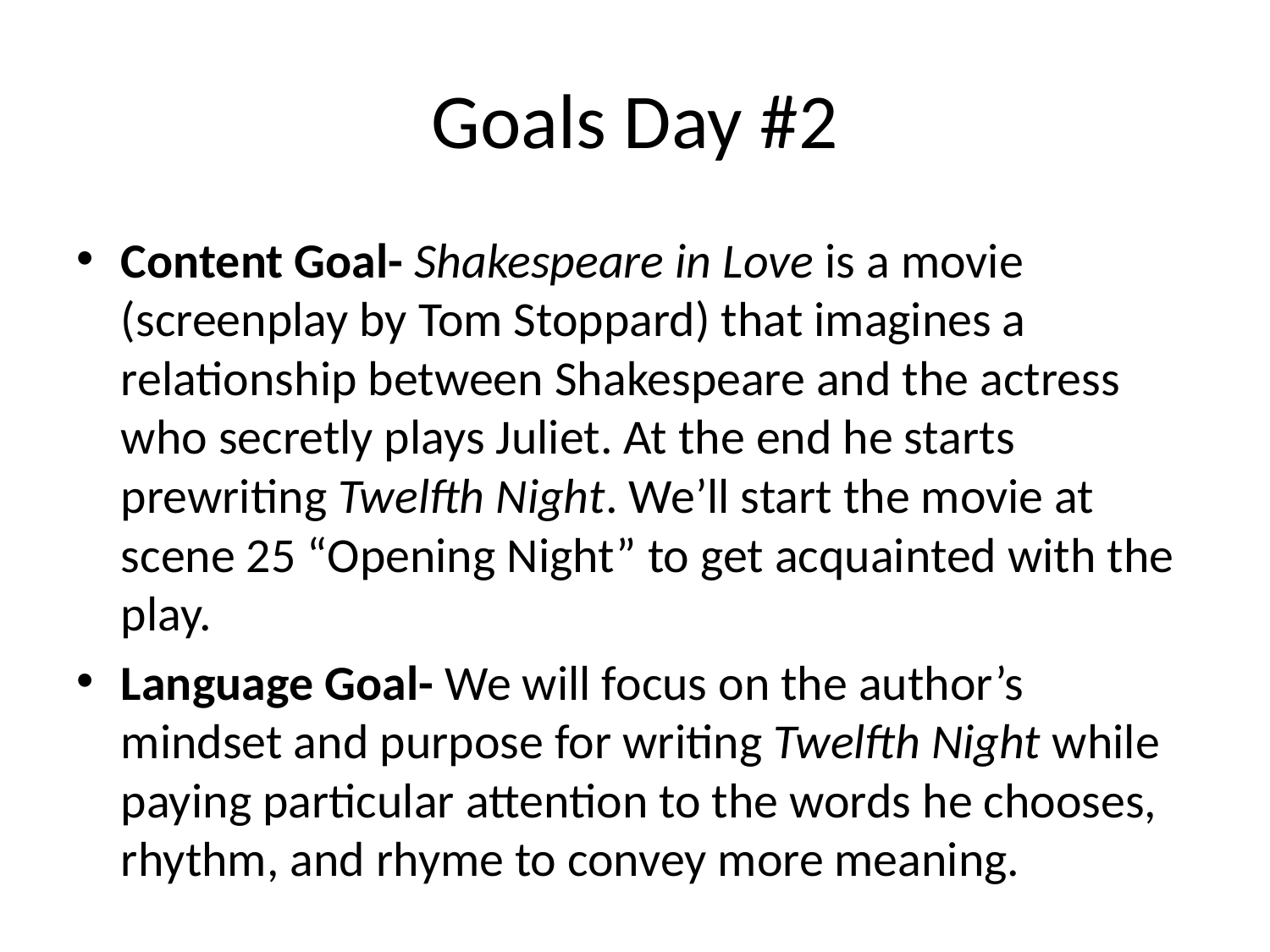

# Goals Day #2
Content Goal- Shakespeare in Love is a movie (screenplay by Tom Stoppard) that imagines a relationship between Shakespeare and the actress who secretly plays Juliet. At the end he starts prewriting Twelfth Night. We’ll start the movie at scene 25 “Opening Night” to get acquainted with the play.
Language Goal- We will focus on the author’s mindset and purpose for writing Twelfth Night while paying particular attention to the words he chooses, rhythm, and rhyme to convey more meaning.